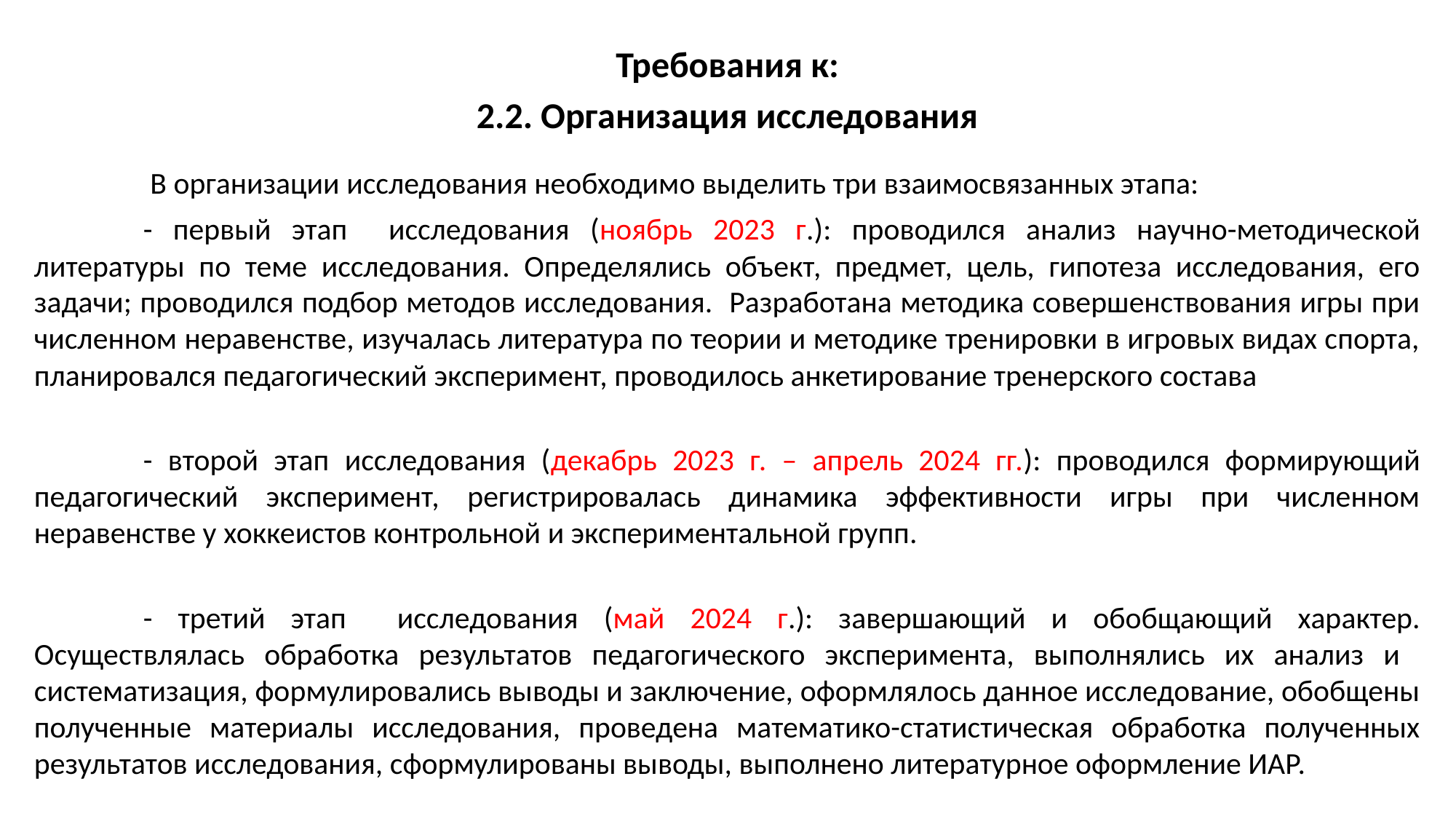

Требования к:
2.2. Организация исследования
 	 В организации исследования необходимо выделить три взаимосвязанных этапа:
	- первый этап  исследования (ноябрь 2023 г.): проводился анализ научно-методической литературы по теме исследования. Определялись объект, предмет, цель, гипотеза исследования, его задачи; проводился подбор методов исследования.  Разработана методика совершенствования игры при численном неравенстве, изучалась литература по теории и методике тренировки в игровых видах спорта, планировался педагогический эксперимент, проводилось анкетирование тренерского состава

	- второй этап исследования (декабрь 2023 г. – апрель 2024 гг.): проводился формирующий педагогический эксперимент, регистрировалась динамика эффективности игры при численном неравенстве у хоккеистов контрольной и экспериментальной групп.

	- третий этап  исследования (май 2024 г.): завершающий и обобщающий характер. Осуществлялась обработка результатов педагогического эксперимента, выполнялись их анализ и  систематизация, формулировались выводы и заключение, оформлялось данное исследование, обобщены полученные материалы исследования, проведена математико-статистическая обработка полученных результатов исследования, сформулированы выводы, выполнено литературное оформление ИАР.
#